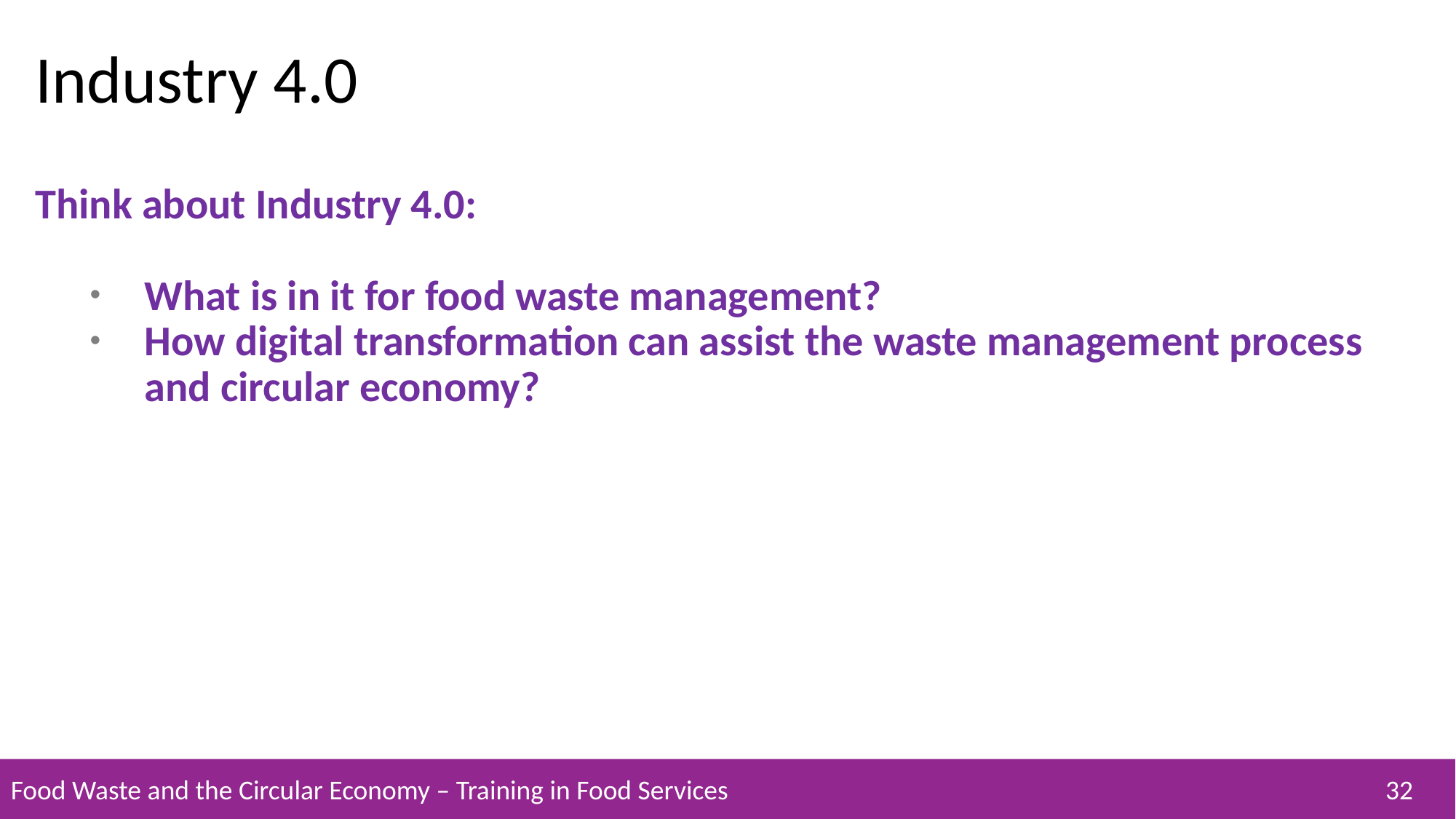

Industry 4.0
Think about Industry 4.0:

What is in it for food waste management?
How digital transformation can assist the waste management process and circular economy?